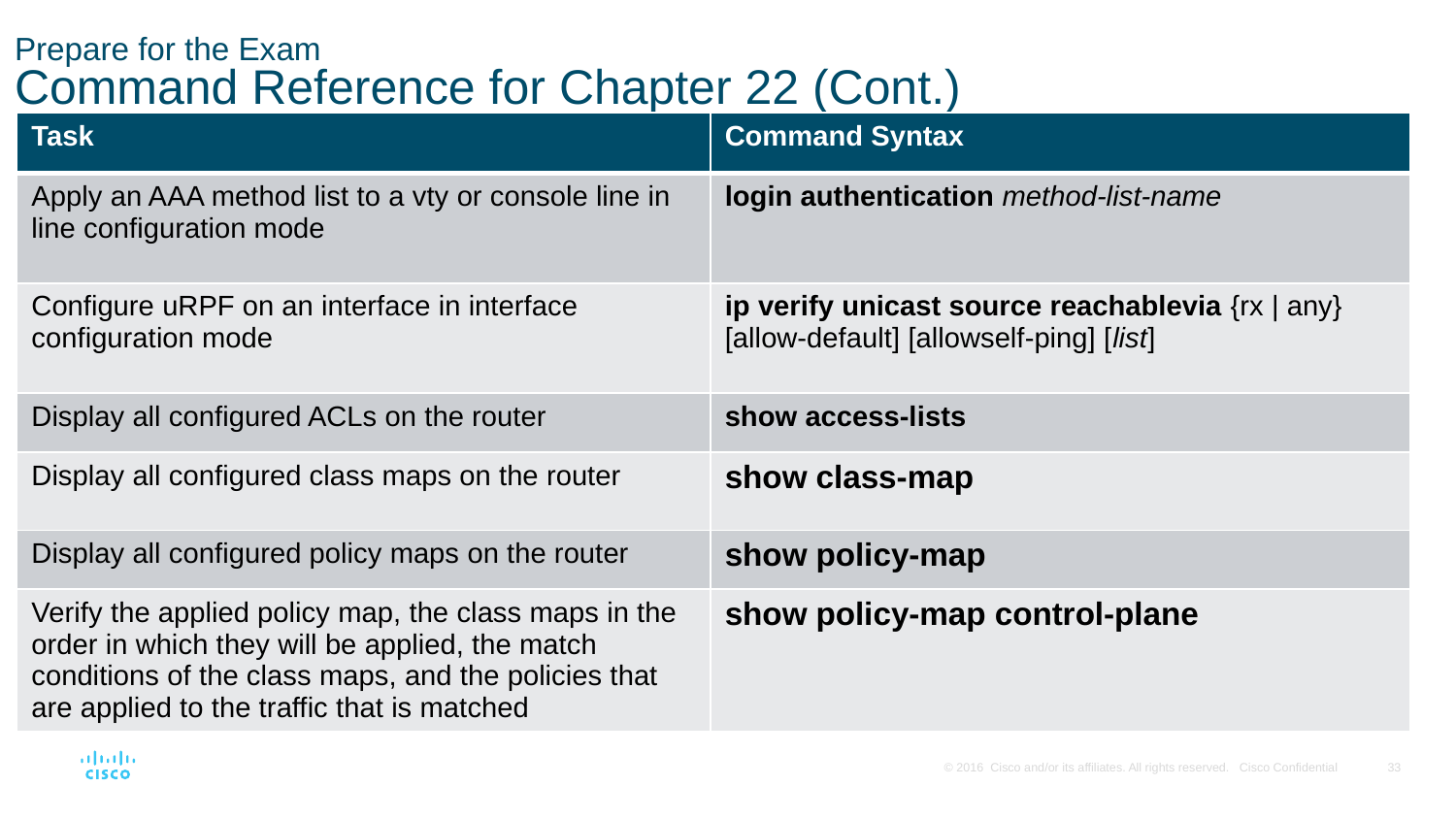

# Prepare for the Exam Command Reference for Chapter 22 (Cont.)
| Task | Command Syntax |
| --- | --- |
| Apply an AAA method list to a vty or console line in line configuration mode | login authentication method-list-name |
| Configure uRPF on an interface in interface configuration mode | ip verify unicast source reachablevia {rx | any} [allow-default] [allowself-ping] [list] |
| Display all configured ACLs on the router | show access-lists |
| Display all configured class maps on the router | show class-map |
| Display all configured policy maps on the router | show policy-map |
| Verify the applied policy map, the class maps in the order in which they will be applied, the match conditions of the class maps, and the policies that are applied to the traffic that is matched | show policy-map control-plane |